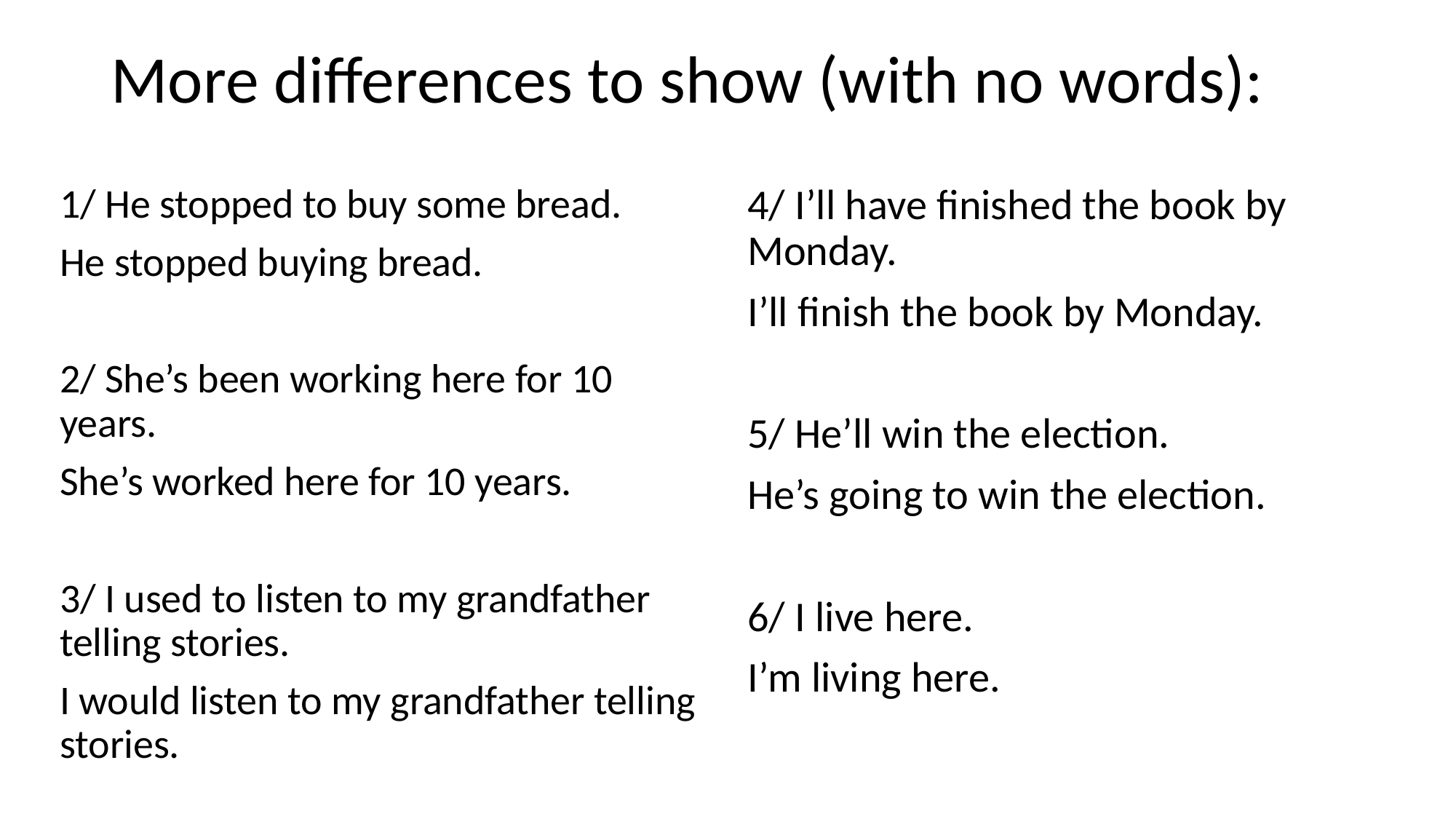

# More differences to show (with no words):
1/ He stopped to buy some bread.
He stopped buying bread.

2/ She’s been working here for 10 years.
She’s worked here for 10 years.

3/ I used to listen to my grandfather telling stories.
I would listen to my grandfather telling stories.
4/ I’ll have finished the book by Monday.
I’ll finish the book by Monday.

5/ He’ll win the election.
He’s going to win the election.

6/ I live here.
I’m living here.